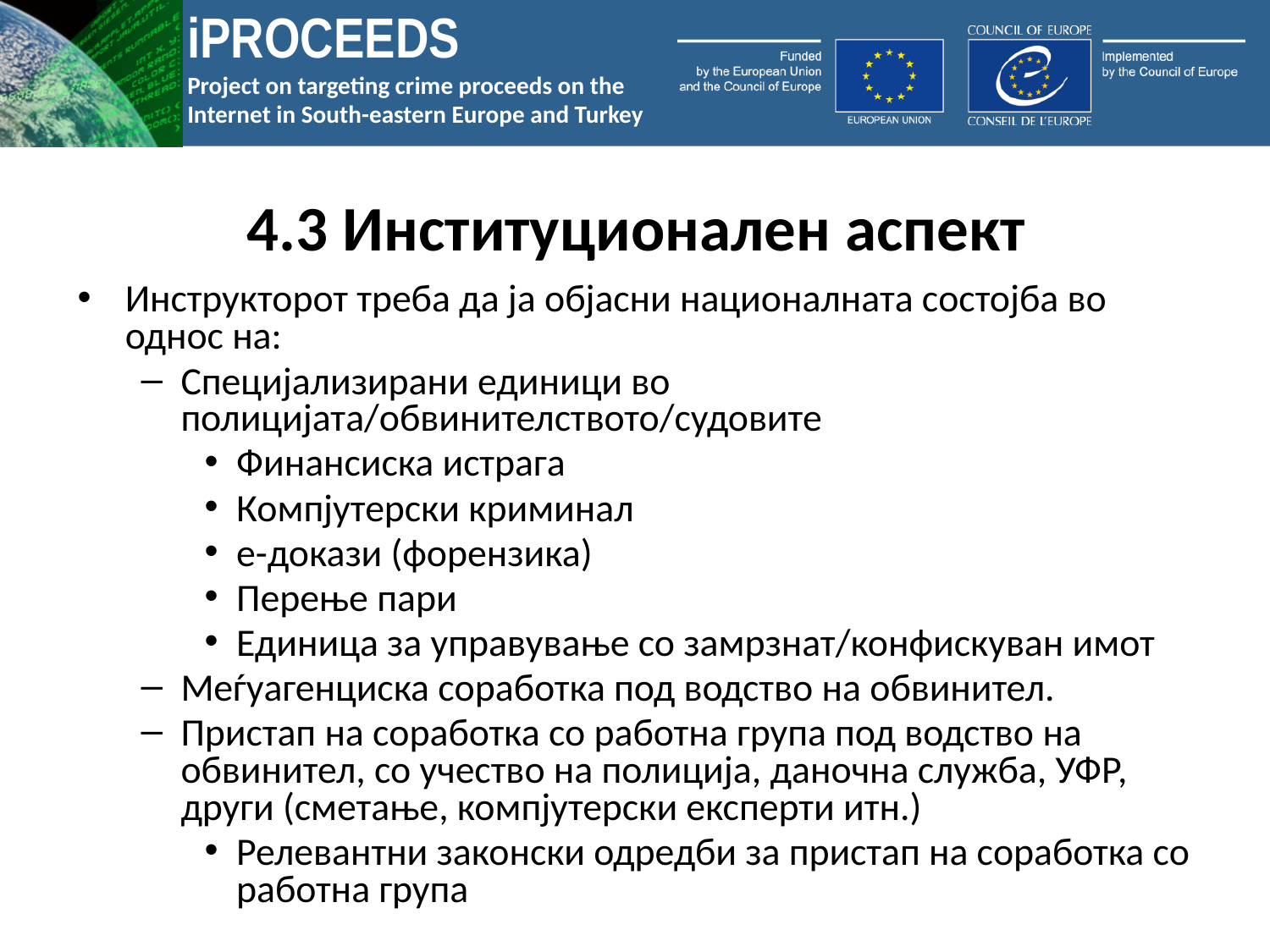

# 4.3 Институционален аспект
Инструкторот треба да ја објасни националната состојба во однос на:
Специјализирани единици во полицијата/обвинителството/судовите
Финансиска истрага
Компјутерски криминал
е-докази (форензика)
Перење пари
Единица за управување со замрзнат/конфискуван имот
Меѓуагенциска соработка под водство на обвинител.
Пристап на соработка со работна група под водство на обвинител, со учество на полиција, даночна служба, УФР, други (сметање, компјутерски експерти итн.)
Релевантни законски одредби за пристап на соработка со работна група